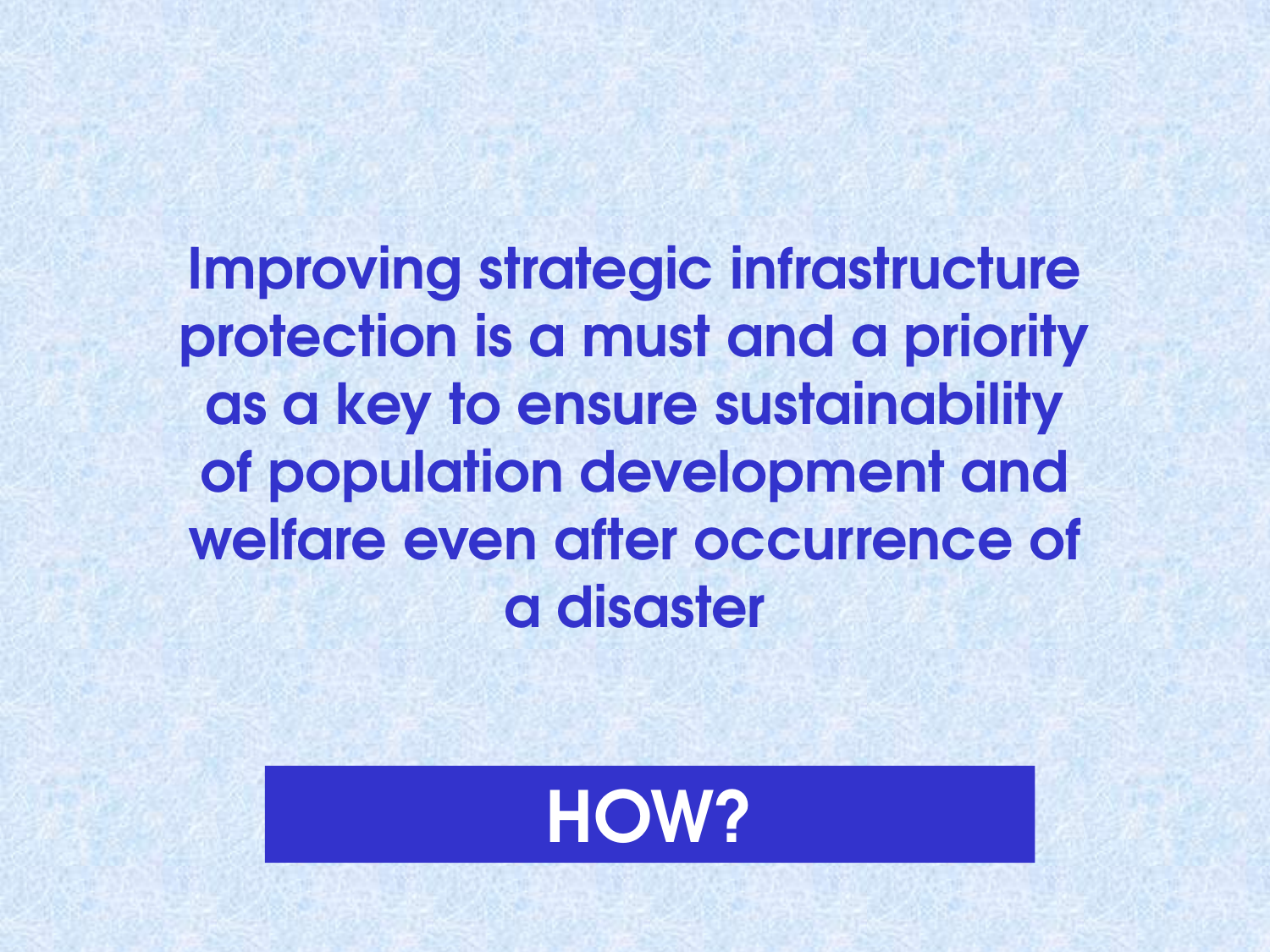

Improving strategic infrastructure protection is a must and a priority as a key to ensure sustainability of population development and welfare even after occurrence of a disaster
HOW?